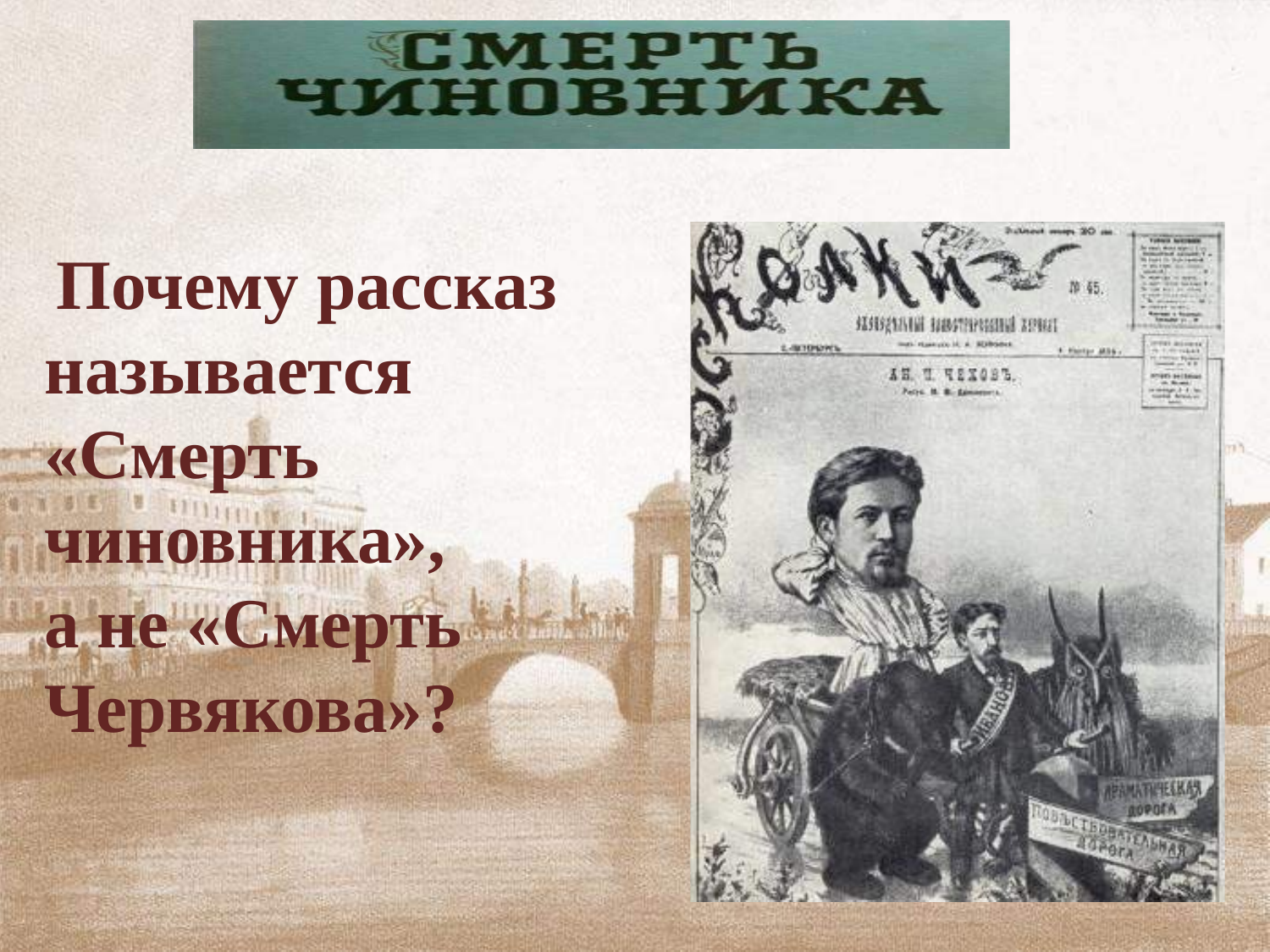

Почему рассказ называется «Смерть чиновника»,
а не «Смерть Червякова»?